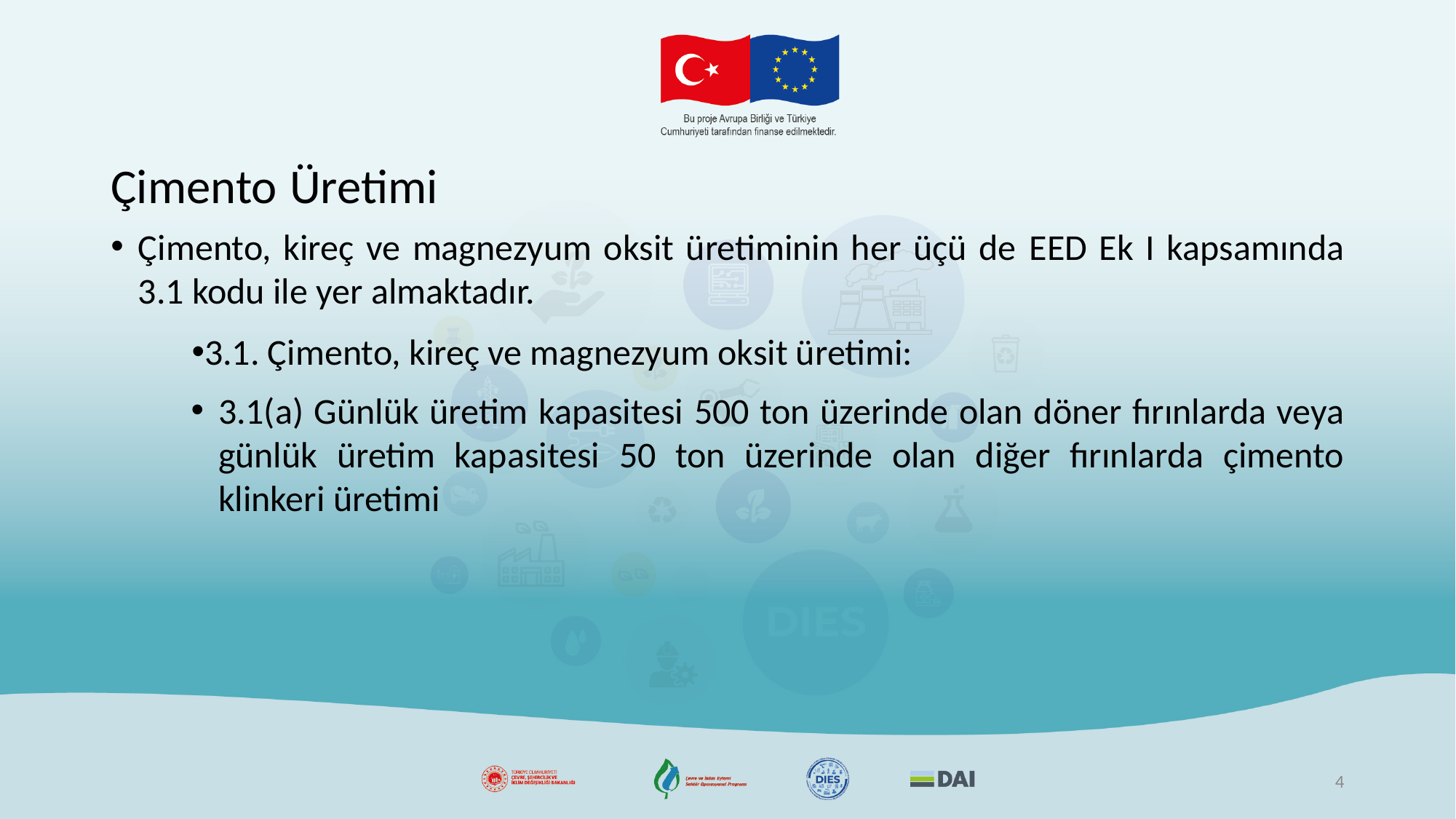

# Çimento Üretimi
Çimento, kireç ve magnezyum oksit üretiminin her üçü de EED Ek I kapsamında 3.1 kodu ile yer almaktadır.
3.1. Çimento, kireç ve magnezyum oksit üretimi:
3.1(a) Günlük üretim kapasitesi 500 ton üzerinde olan döner fırınlarda veya günlük üretim kapasitesi 50 ton üzerinde olan diğer fırınlarda çimento klinkeri üretimi

4